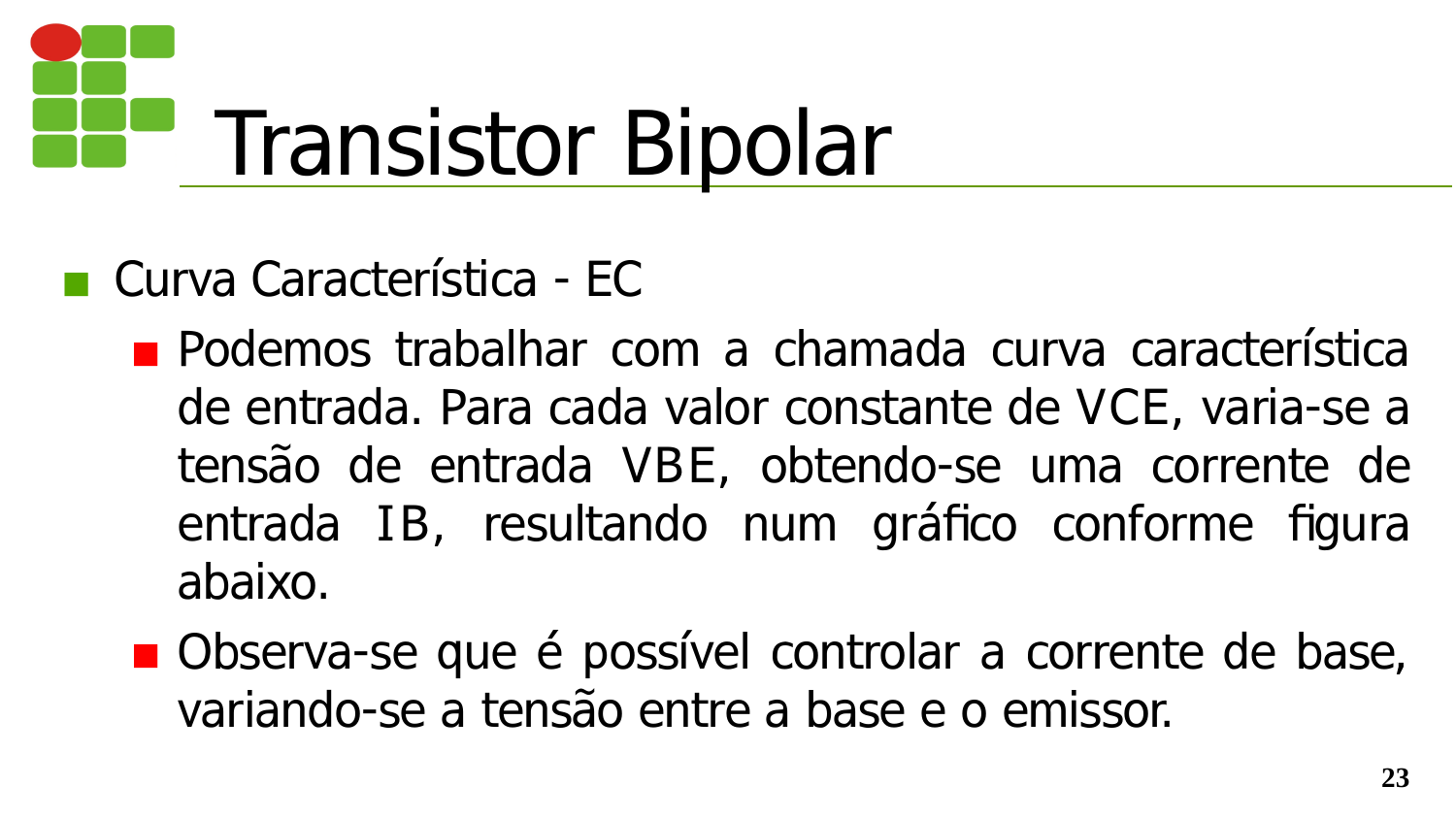

# Transistor Bipolar
Curva Característica - EC
Podemos trabalhar com a chamada curva característica de entrada. Para cada valor constante de VCE, varia-se a tensão de entrada VBE, obtendo-se uma corrente de entrada IB, resultando num gráfico conforme figura abaixo.
Observa-se que é possível controlar a corrente de base, variando-se a tensão entre a base e o emissor.
23